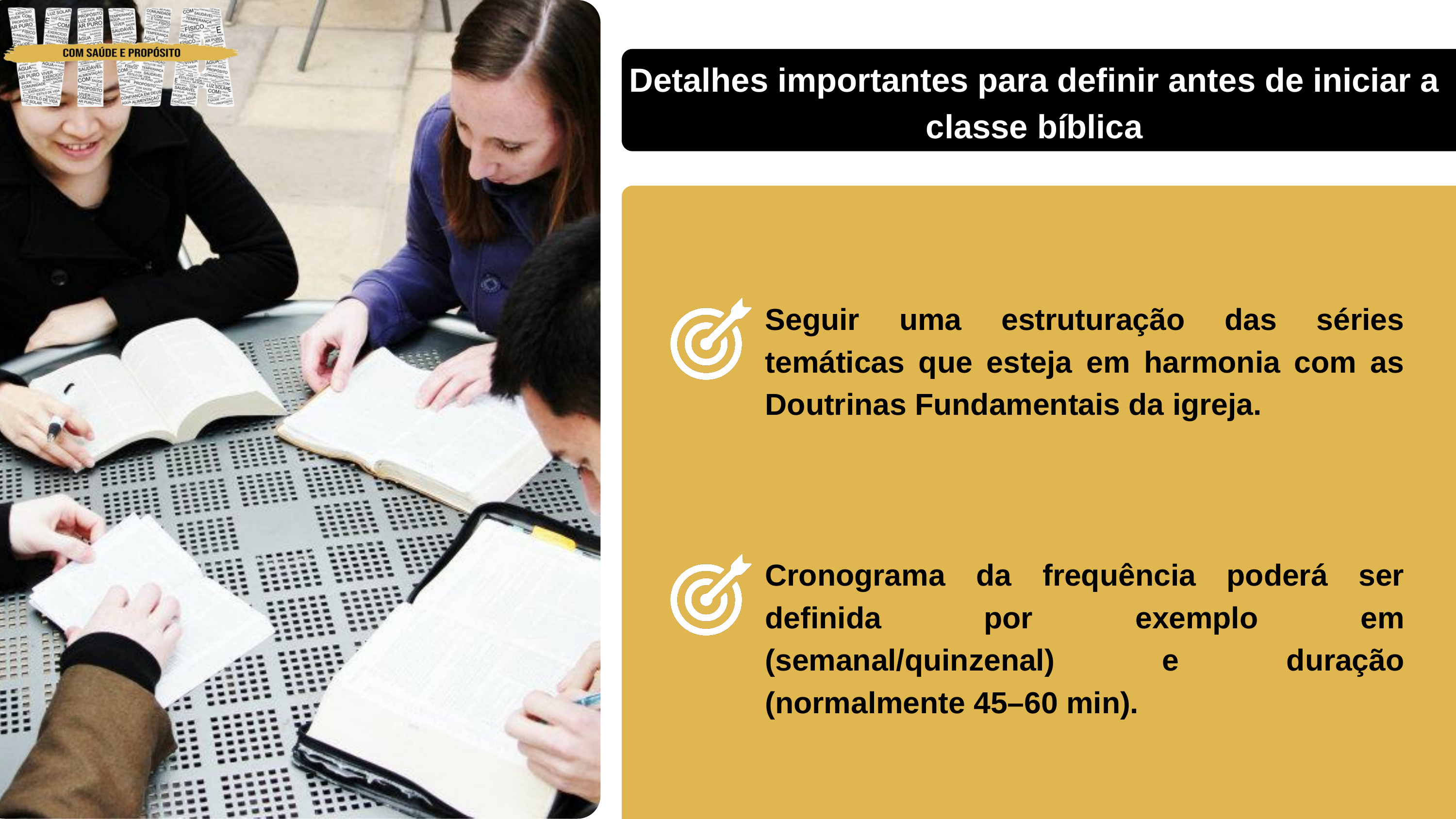

Detalhes importantes para definir antes de iniciar a classe bíblica

Seguir uma estruturação das séries temáticas que esteja em harmonia com as Doutrinas Fundamentais da igreja.

Cronograma da frequência poderá ser definida por exemplo em (semanal/quinzenal) e duração (normalmente 45–60 min).